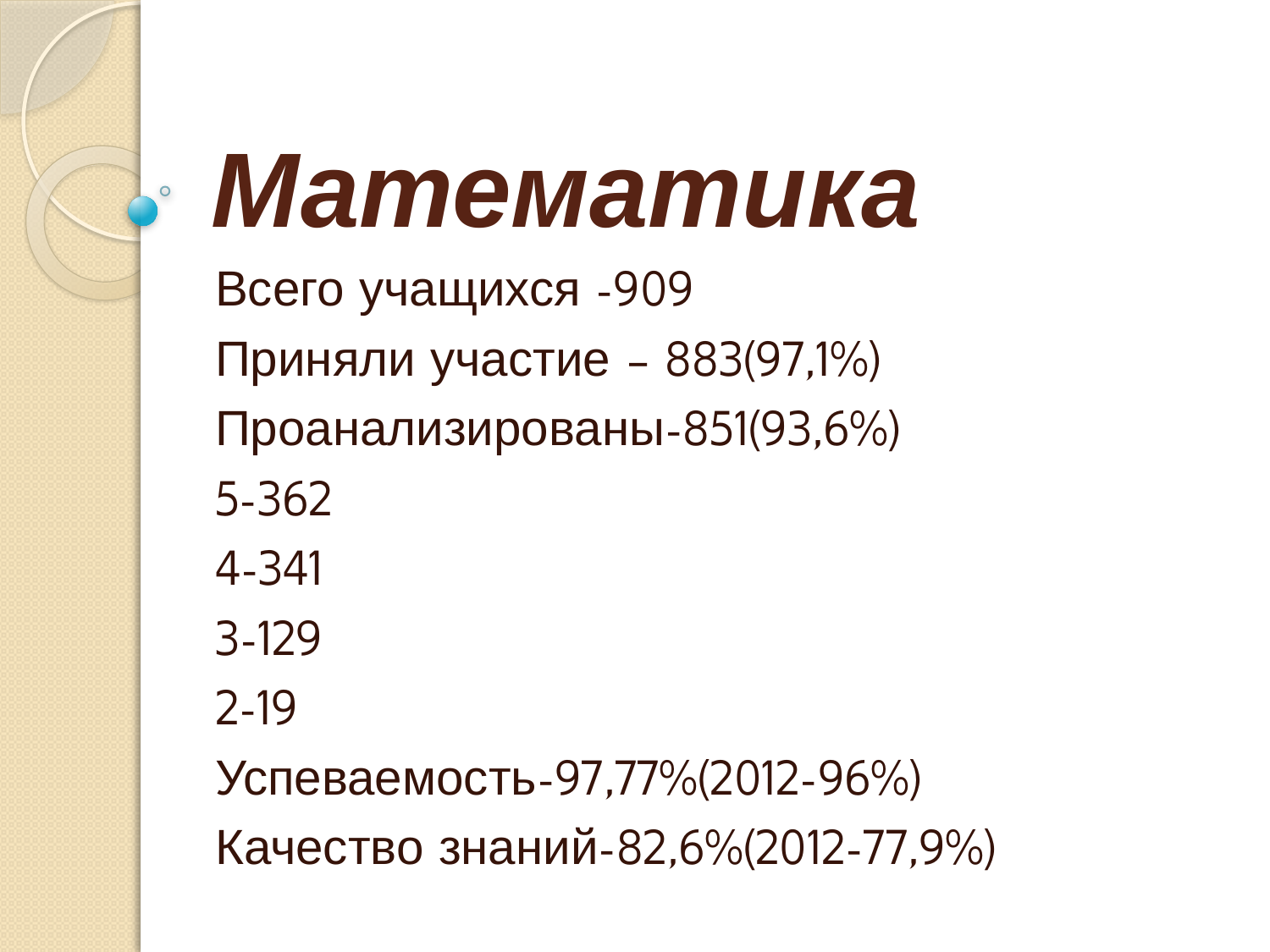

# Математика
Всего учащихся -909
Приняли участие – 883(97,1%)
Проанализированы-851(93,6%)
5-362
4-341
3-129
2-19
Успеваемость-97,77%(2012-96%)
Качество знаний-82,6%(2012-77,9%)